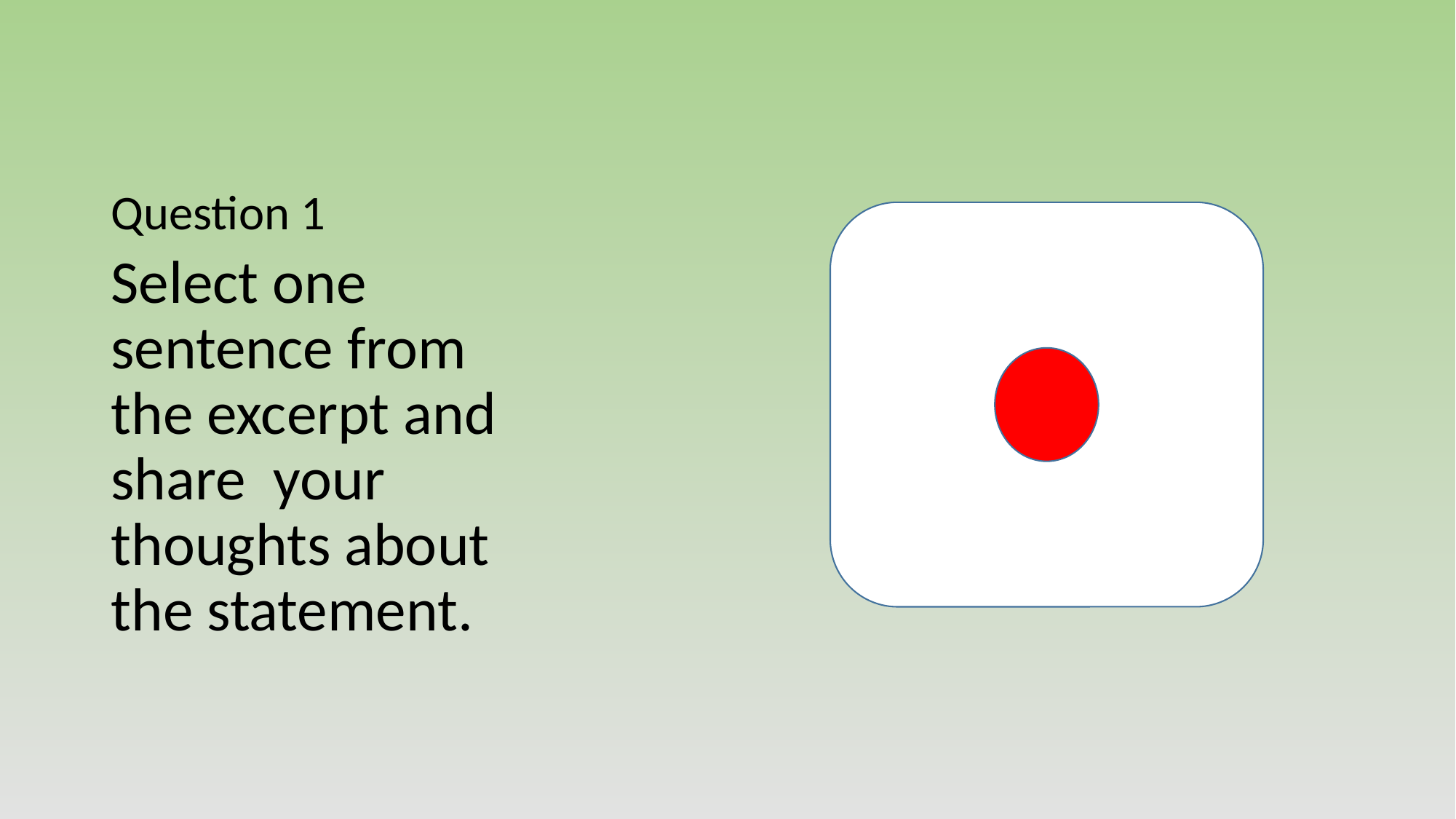

# Question 1

Select one sentence from the excerpt and share  your thoughts about the statement.